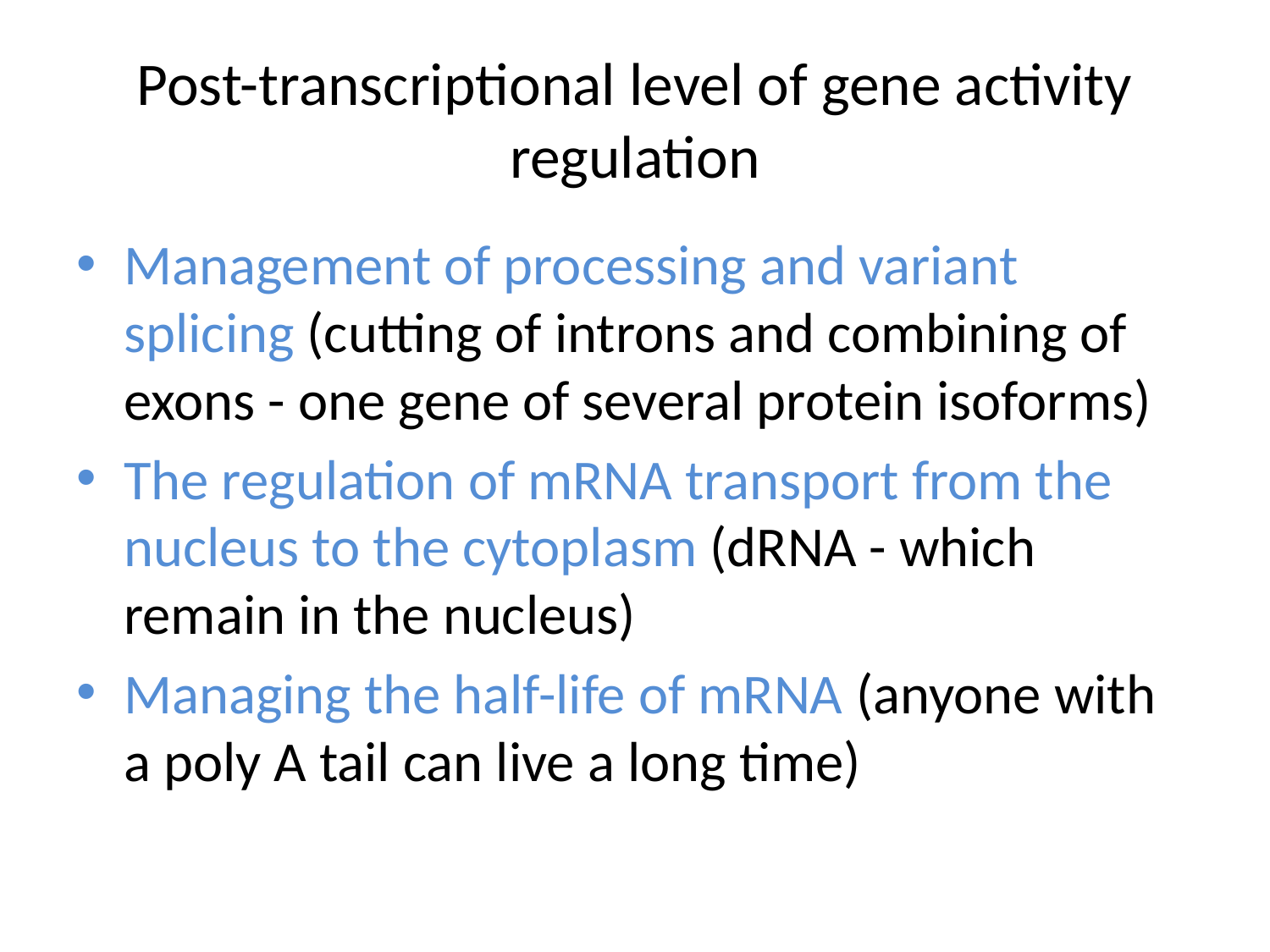

# Post-transcriptional level of gene activity regulation
Management of processing and variant splicing (cutting of introns and combining of exons - one gene of several protein isoforms)
The regulation of mRNA transport from the nucleus to the cytoplasm (dRNA - which remain in the nucleus)
Managing the half-life of mRNA (anyone with a poly A tail can live a long time)